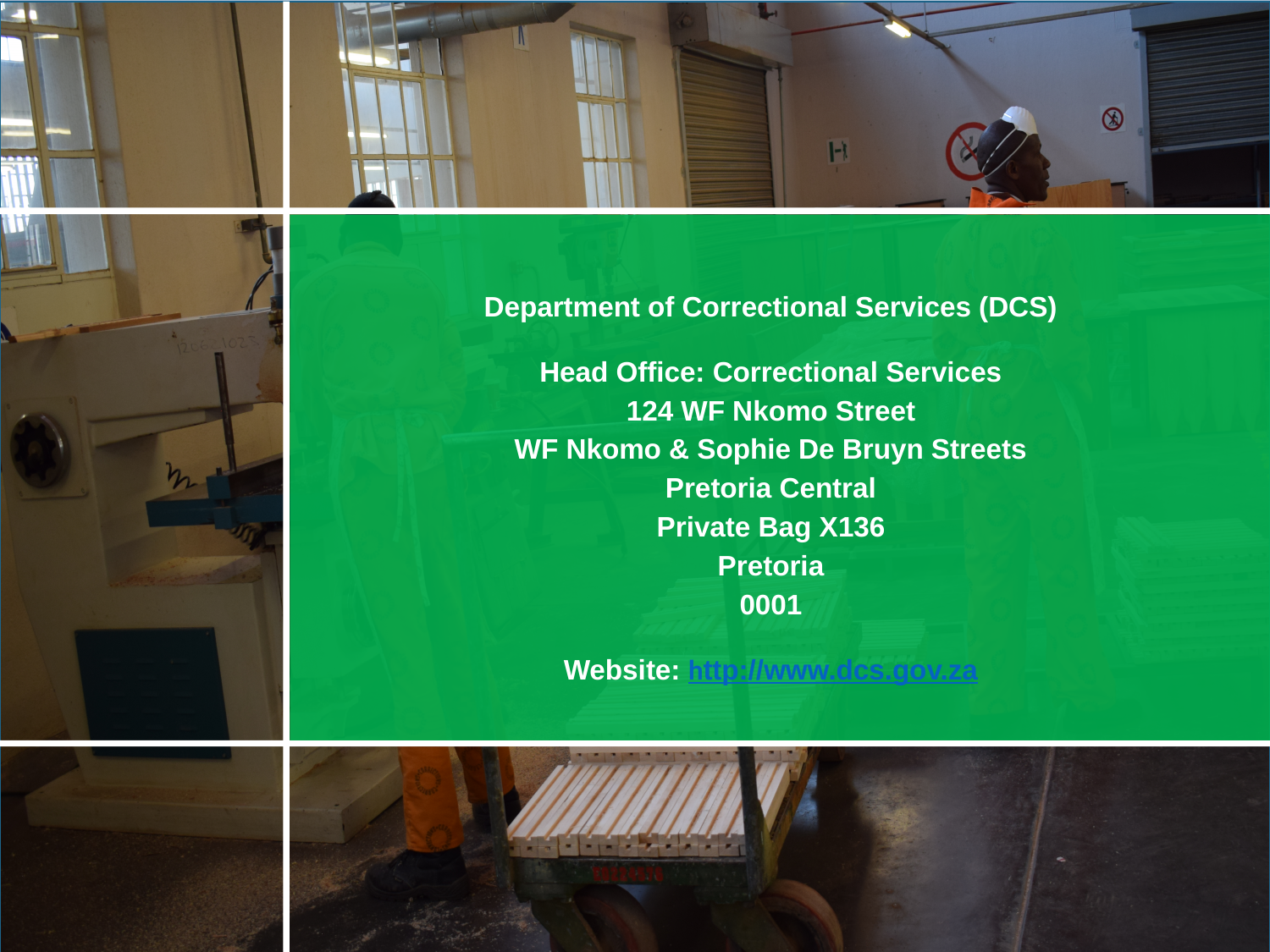

Department of Correctional Services (DCS)
Head Office: Correctional Services
124 WF Nkomo Street
WF Nkomo & Sophie De Bruyn Streets
Pretoria Central
Private Bag X136
Pretoria
0001
Website: http://www.dcs.gov.za